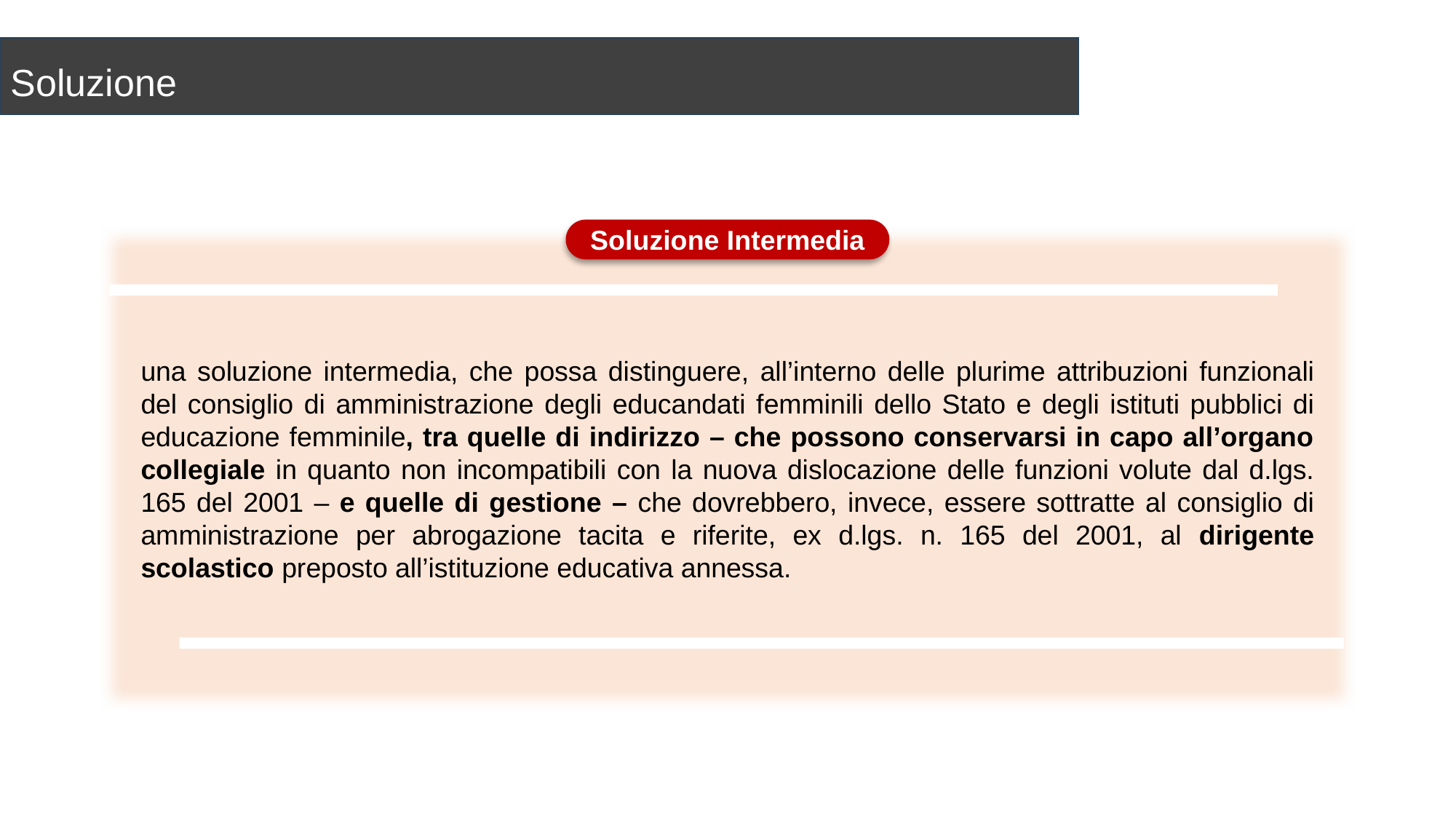

Soluzione

Soluzione Intermedia

una soluzione intermedia, che possa distinguere, all’interno delle plurime attribuzioni funzionali del consiglio di amministrazione degli educandati femminili dello Stato e degli istituti pubblici di educazione femminile, tra quelle di indirizzo – che possono conservarsi in capo all’organo collegiale in quanto non incompatibili con la nuova dislocazione delle funzioni volute dal d.lgs. 165 del 2001 – e quelle di gestione – che dovrebbero, invece, essere sottratte al consiglio di amministrazione per abrogazione tacita e riferite, ex d.lgs. n. 165 del 2001, al dirigente scolastico preposto all’istituzione educativa annessa.